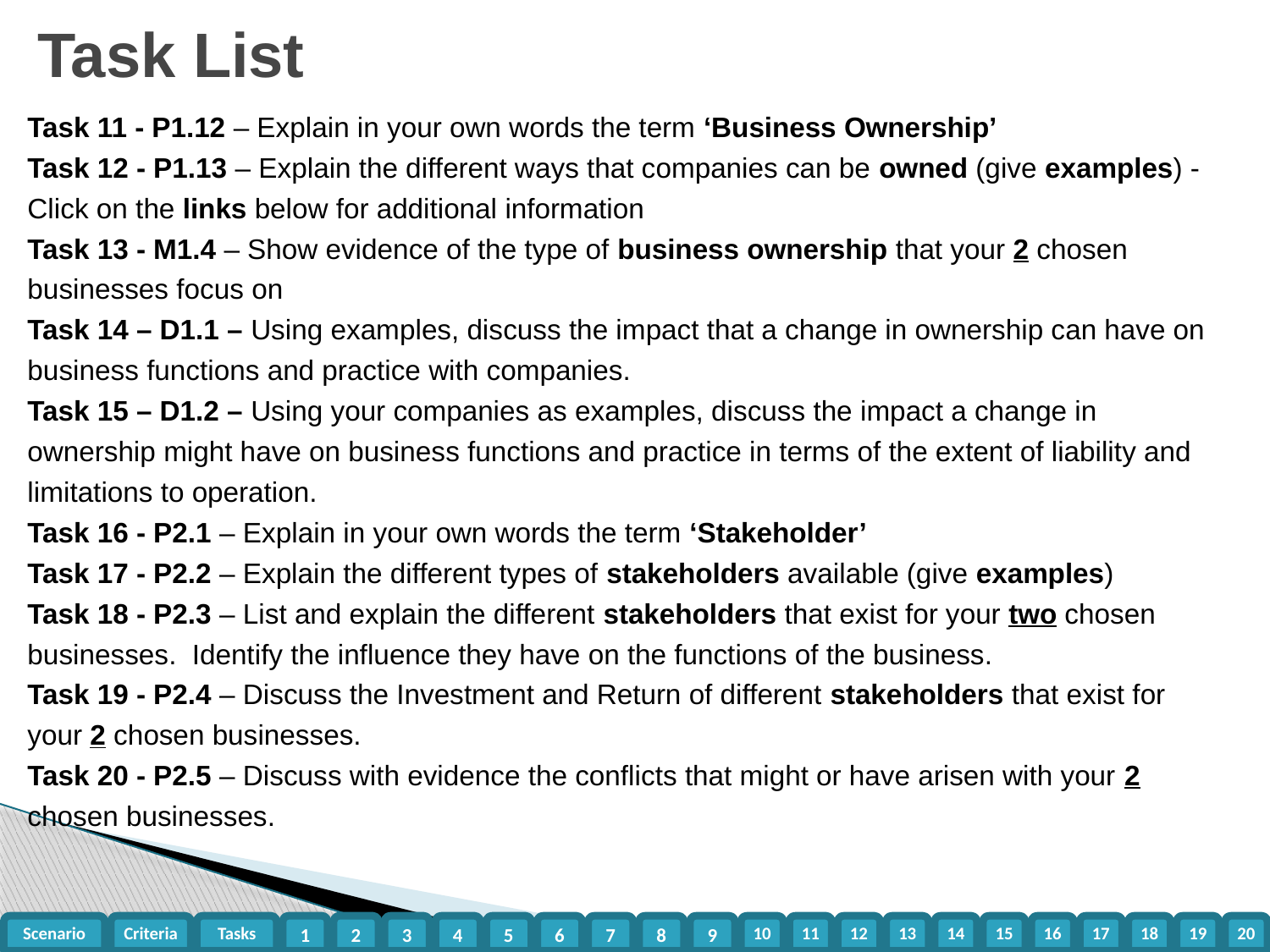

# Task List
Task 11 - P1.12 – Explain in your own words the term ‘Business Ownership’
Task 12 - P1.13 – Explain the different ways that companies can be owned (give examples) - Click on the links below for additional information
Task 13 - M1.4 – Show evidence of the type of business ownership that your 2 chosen businesses focus on
Task 14 – D1.1 – Using examples, discuss the impact that a change in ownership can have on business functions and practice with companies.
Task 15 – D1.2 – Using your companies as examples, discuss the impact a change in ownership might have on business functions and practice in terms of the extent of liability and limitations to operation.
Task 16 - P2.1 – Explain in your own words the term ‘Stakeholder’
Task 17 - P2.2 – Explain the different types of stakeholders available (give examples)
Task 18 - P2.3 – List and explain the different stakeholders that exist for your two chosen businesses.  Identify the influence they have on the functions of the business.
Task 19 - P2.4 – Discuss the Investment and Return of different stakeholders that exist for your 2 chosen businesses.
Task 20 - P2.5 – Discuss with evidence the conflicts that might or have arisen with your 2 chosen businesses.